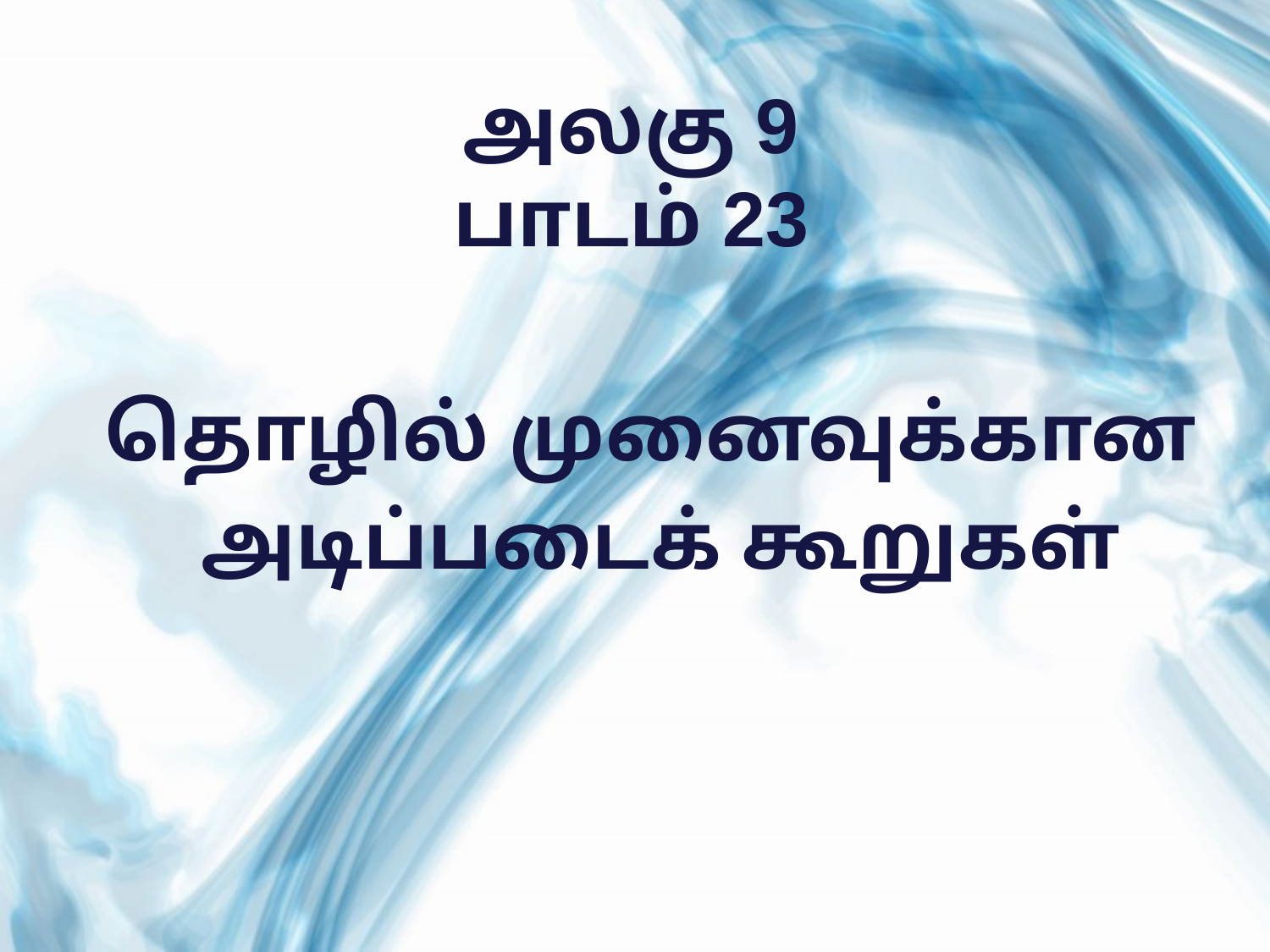

# அலகு 9 பாடம் 23
தொழில் முனைவுக்கான
அடிப்படைக் கூறுகள்